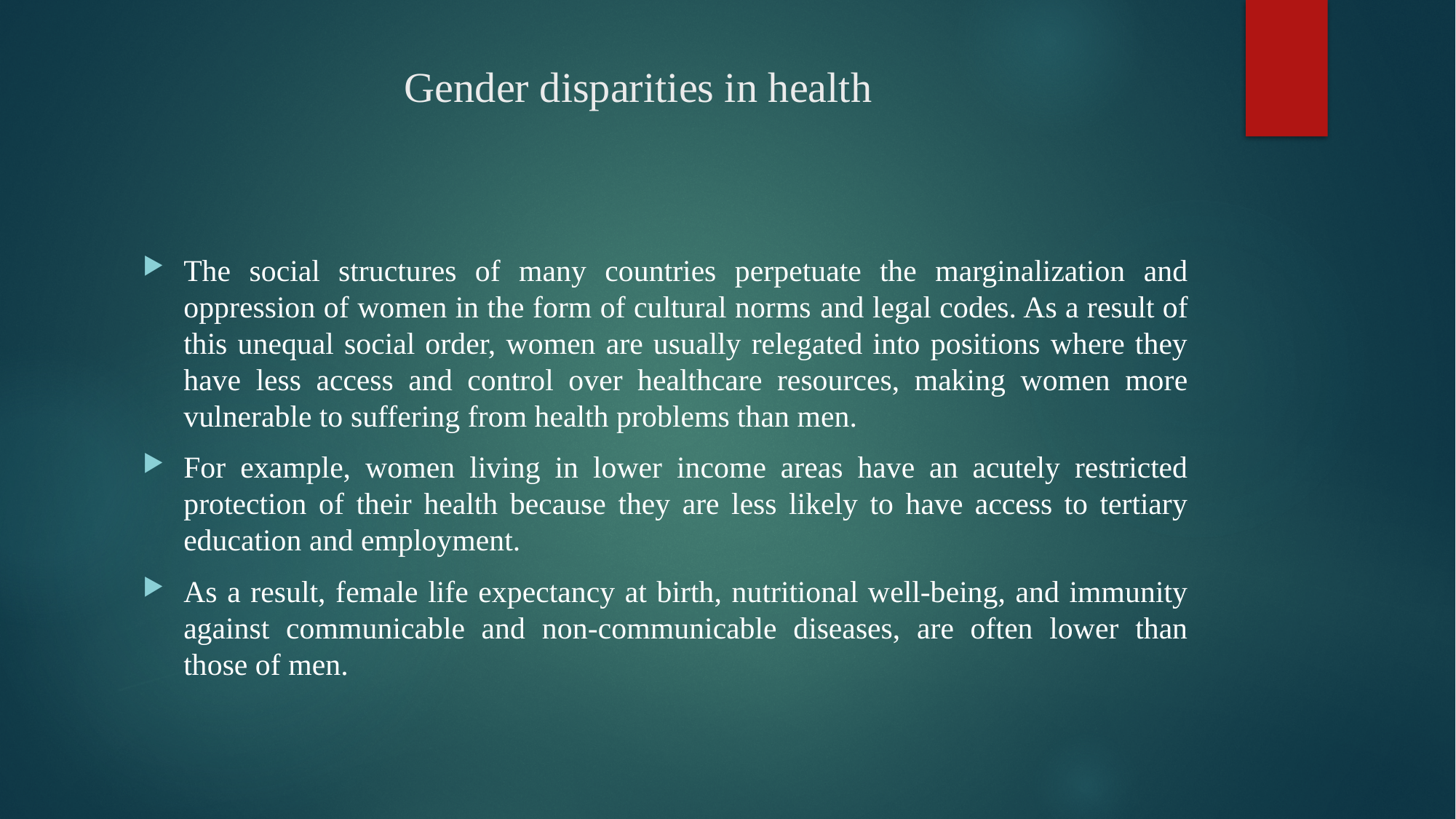

# Gender disparities in health
The social structures of many countries perpetuate the marginalization and oppression of women in the form of cultural norms and legal codes. As a result of this unequal social order, women are usually relegated into positions where they have less access and control over healthcare resources, making women more vulnerable to suffering from health problems than men.
For example, women living in lower income areas have an acutely restricted protection of their health because they are less likely to have access to tertiary education and employment.
As a result, female life expectancy at birth, nutritional well-being, and immunity against communicable and non-communicable diseases, are often lower than those of men.